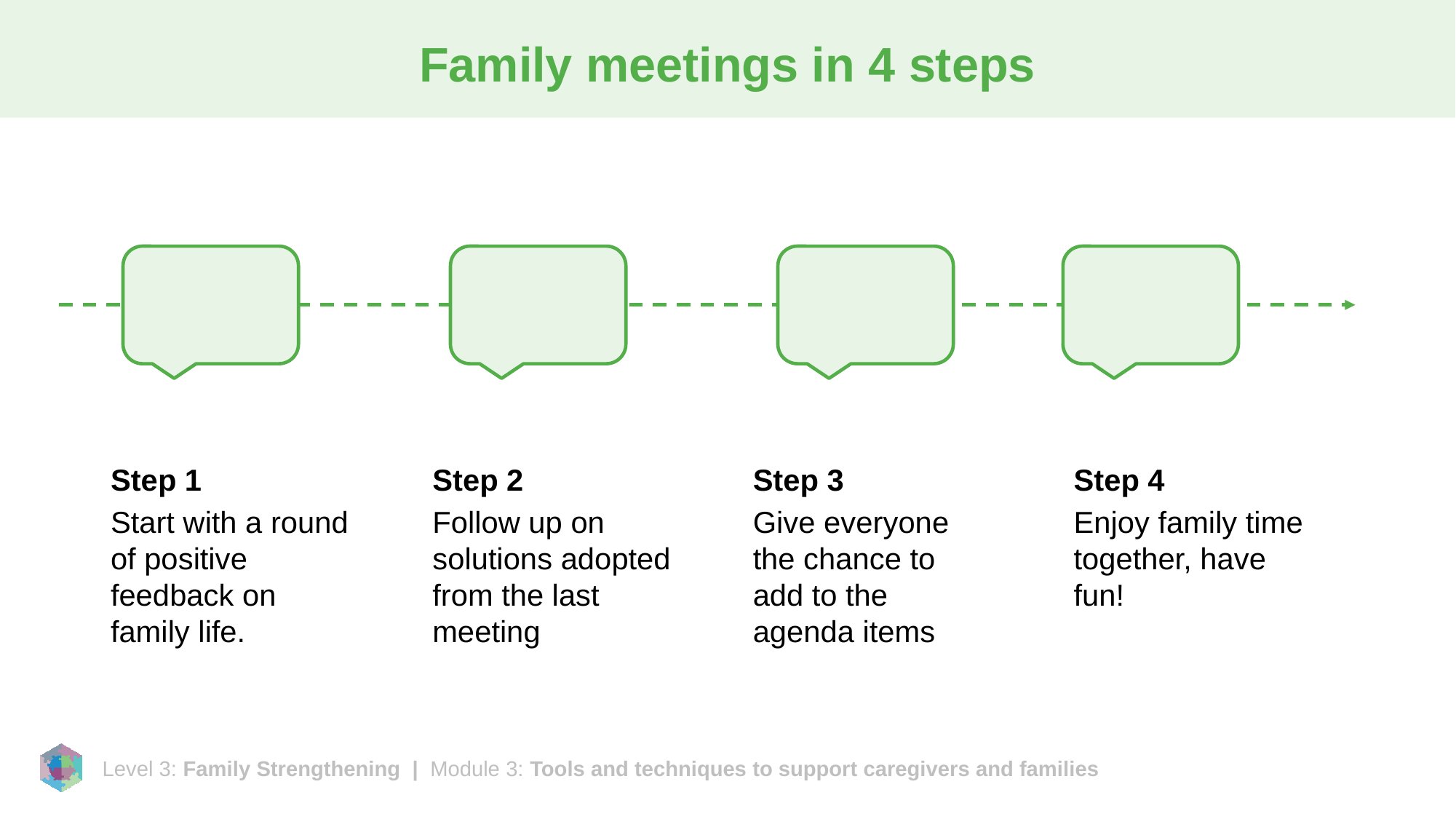

# Family meetings in 4 steps

Step 1
Start with a round of positive feedback on family life.
Step 2
Follow up on solutions adopted from the last meeting
Step 3
Give everyone the chance to add to the agenda items
Step 4
Enjoy family time together, have fun!